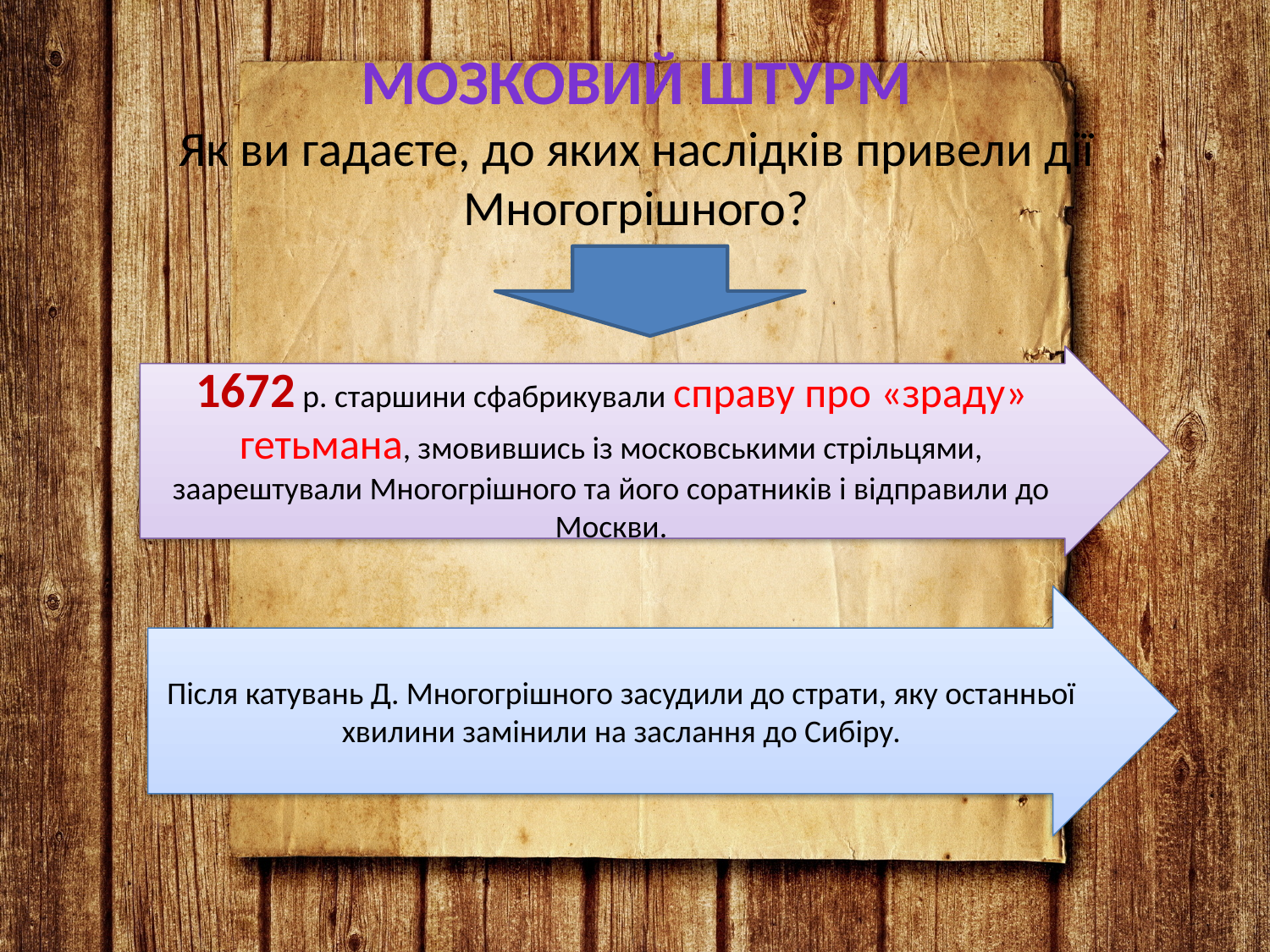

# Мозковий штурм Як ви гадаєте, до яких наслідків привели дії Многогрішного?

1672 р. старшини сфабрикували справу про «зраду» гетьмана, змовившись із московськими стрільцями, заарештували Многогрішного та його соратників і відправили до Москви.
Після катувань Д. Многогрішного засудили до страти, яку останньої хвилини замінили на заслання до Сибіру.